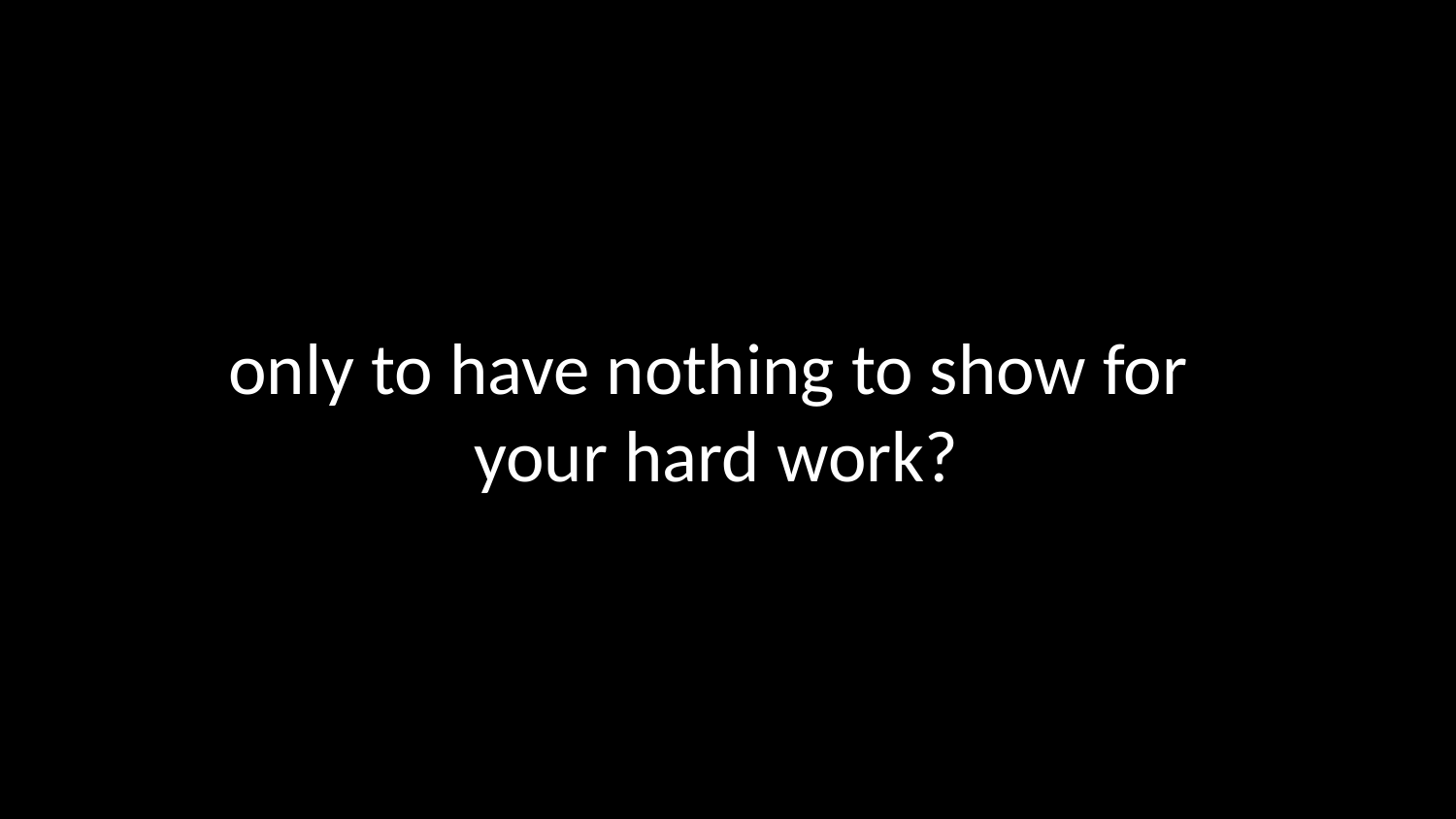

# only to have nothing to show for your hard work?